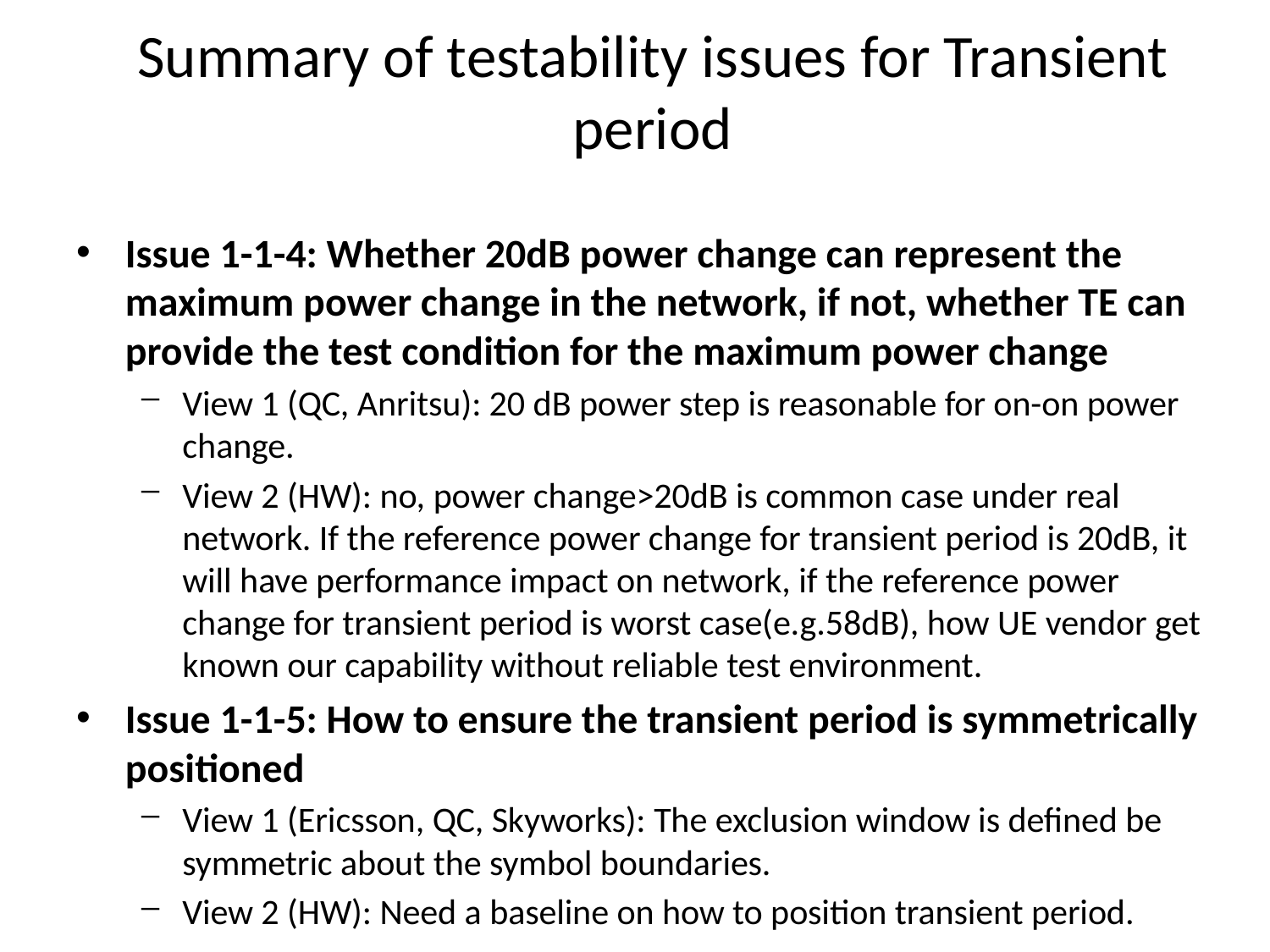

# Summary of testability issues for Transient period
Issue 1-1-4: Whether 20dB power change can represent the maximum power change in the network, if not, whether TE can provide the test condition for the maximum power change
View 1 (QC, Anritsu): 20 dB power step is reasonable for on-on power change.
View 2 (HW): no, power change>20dB is common case under real network. If the reference power change for transient period is 20dB, it will have performance impact on network, if the reference power change for transient period is worst case(e.g.58dB), how UE vendor get known our capability without reliable test environment.
Issue 1-1-5: How to ensure the transient period is symmetrically positioned
View 1 (Ericsson, QC, Skyworks): The exclusion window is defined be symmetric about the symbol boundaries.
View 2 (HW): Need a baseline on how to position transient period.